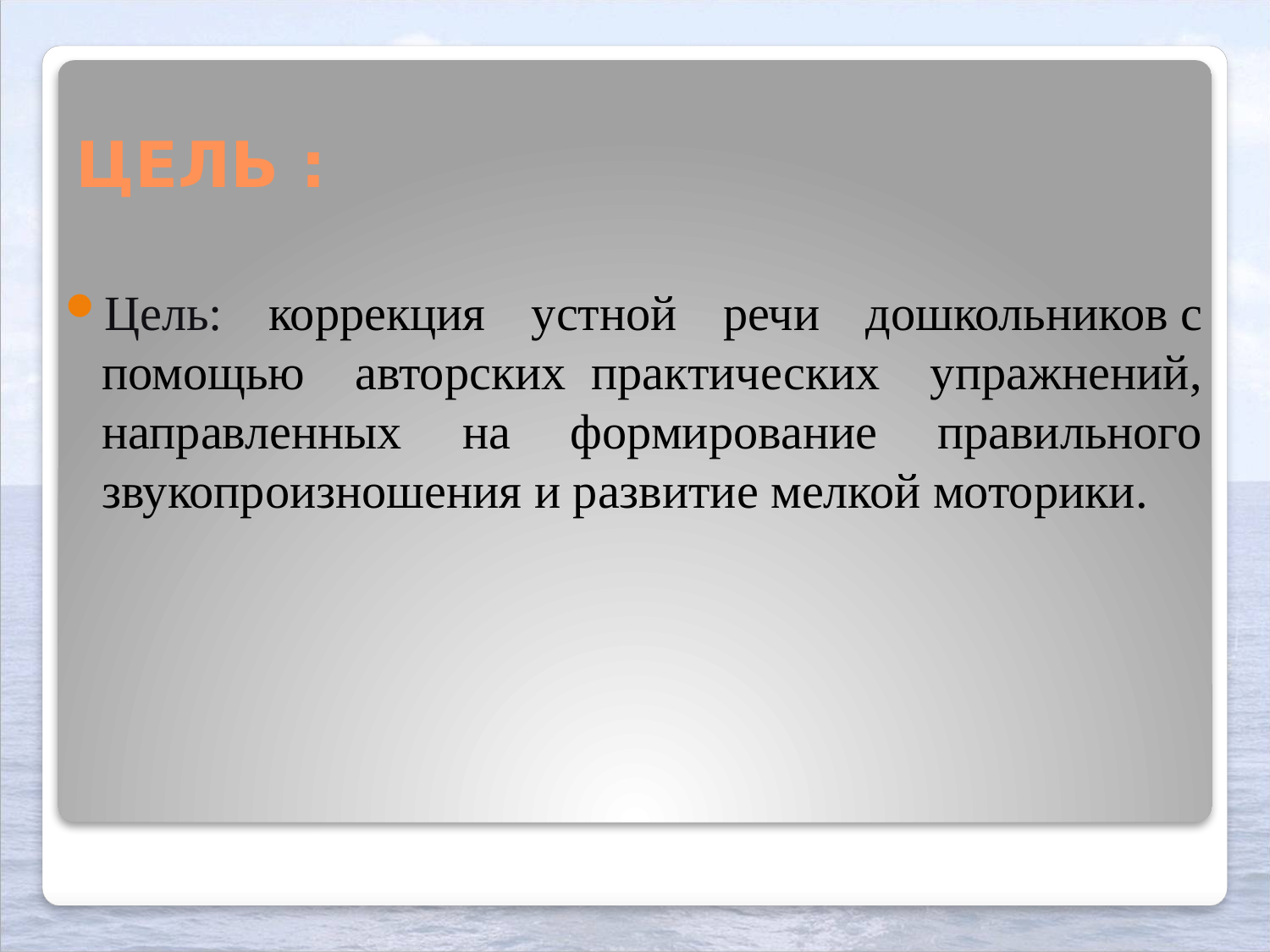

# ЦЕЛЬ :
Цель: коррекция устной речи дошкольников с помощью  авторских практических  упражнений, направленных на формирование правильного звукопроизношения и развитие мелкой моторики.